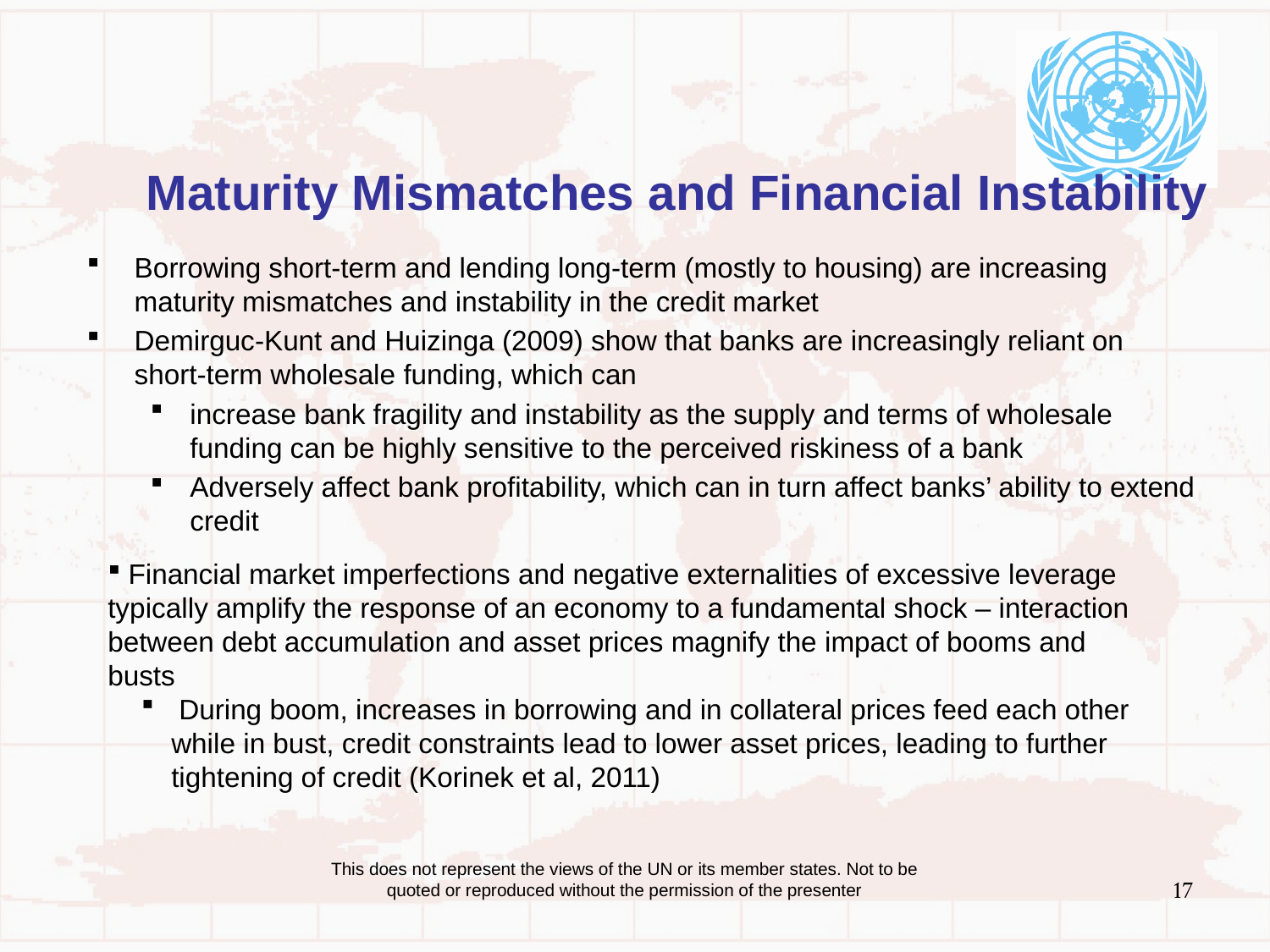

# Maturity Mismatches and Financial Instability
Borrowing short-term and lending long-term (mostly to housing) are increasing maturity mismatches and instability in the credit market
Demirguc-Kunt and Huizinga (2009) show that banks are increasingly reliant on short-term wholesale funding, which can
increase bank fragility and instability as the supply and terms of wholesale funding can be highly sensitive to the perceived riskiness of a bank
Adversely affect bank profitability, which can in turn affect banks’ ability to extend credit
 Financial market imperfections and negative externalities of excessive leverage typically amplify the response of an economy to a fundamental shock – interaction between debt accumulation and asset prices magnify the impact of booms and busts
 During boom, increases in borrowing and in collateral prices feed each other while in bust, credit constraints lead to lower asset prices, leading to further tightening of credit (Korinek et al, 2011)

This does not represent the views of the UN or its member states. Not to be quoted or reproduced without the permission of the presenter
17